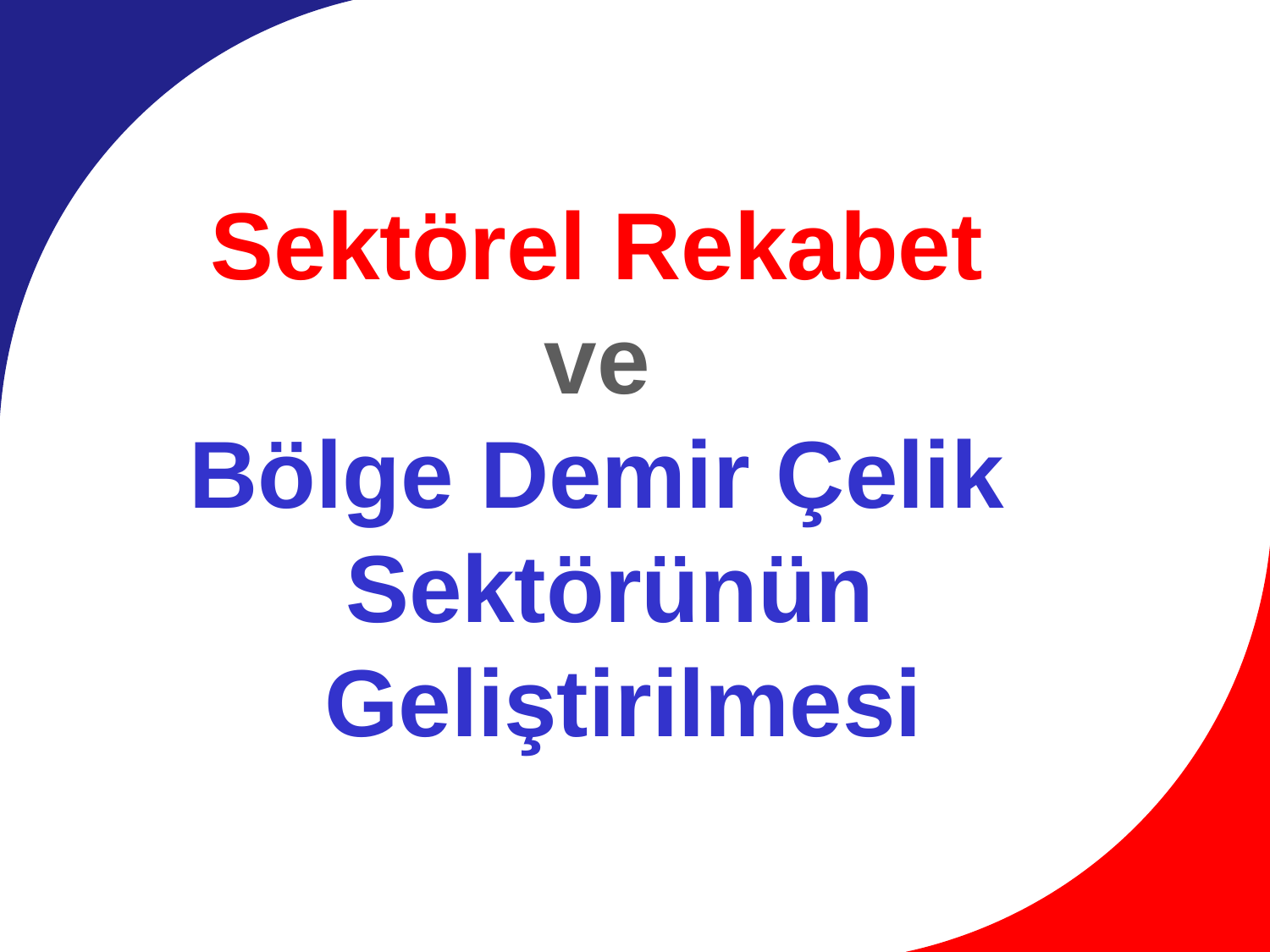

Sektörel Rekabet
ve
Bölge Demir Çelik
Sektörünün
 Geliştirilmesi